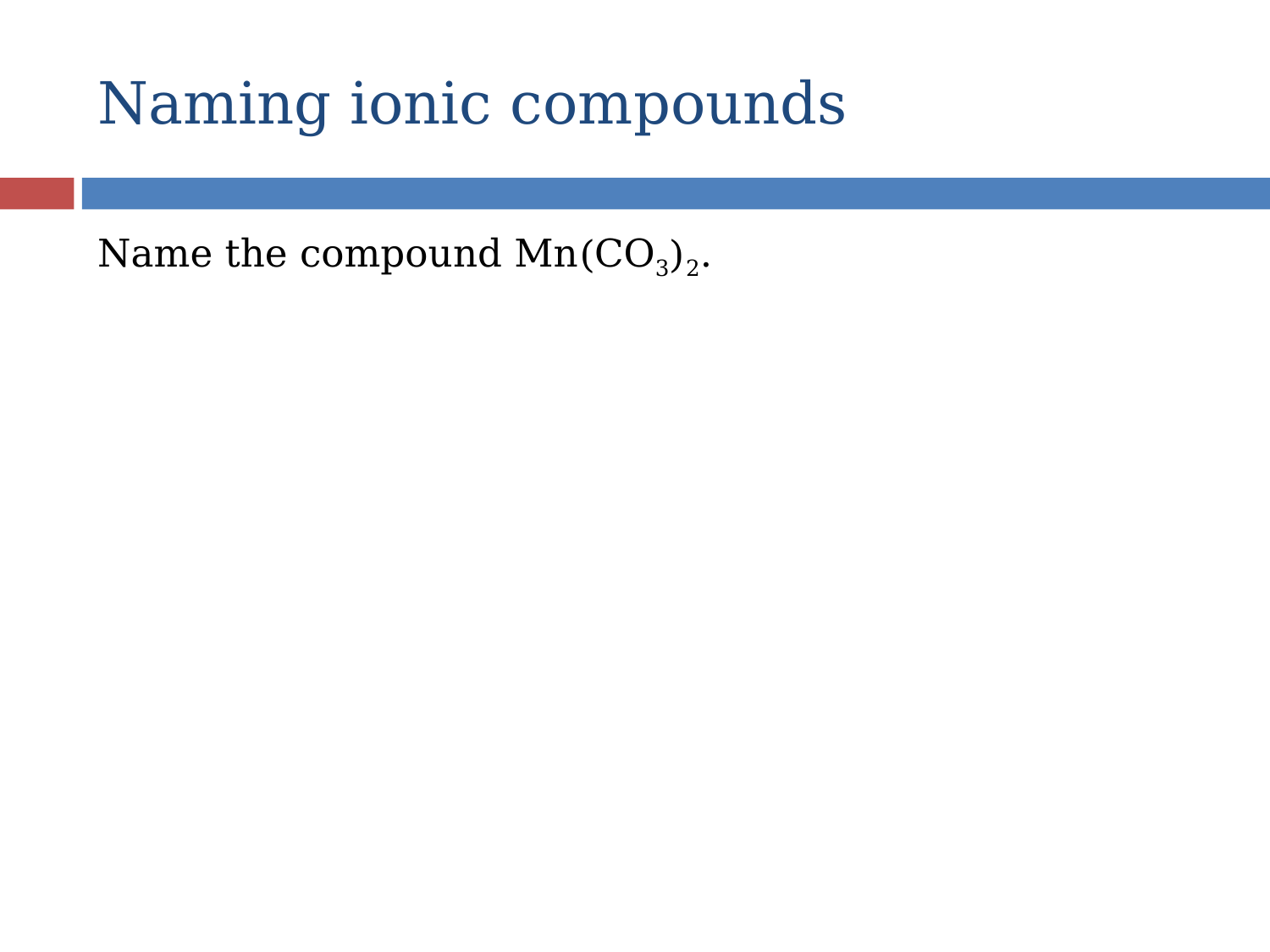

# Naming ionic compounds
Name the compound Mn(CO3)2.